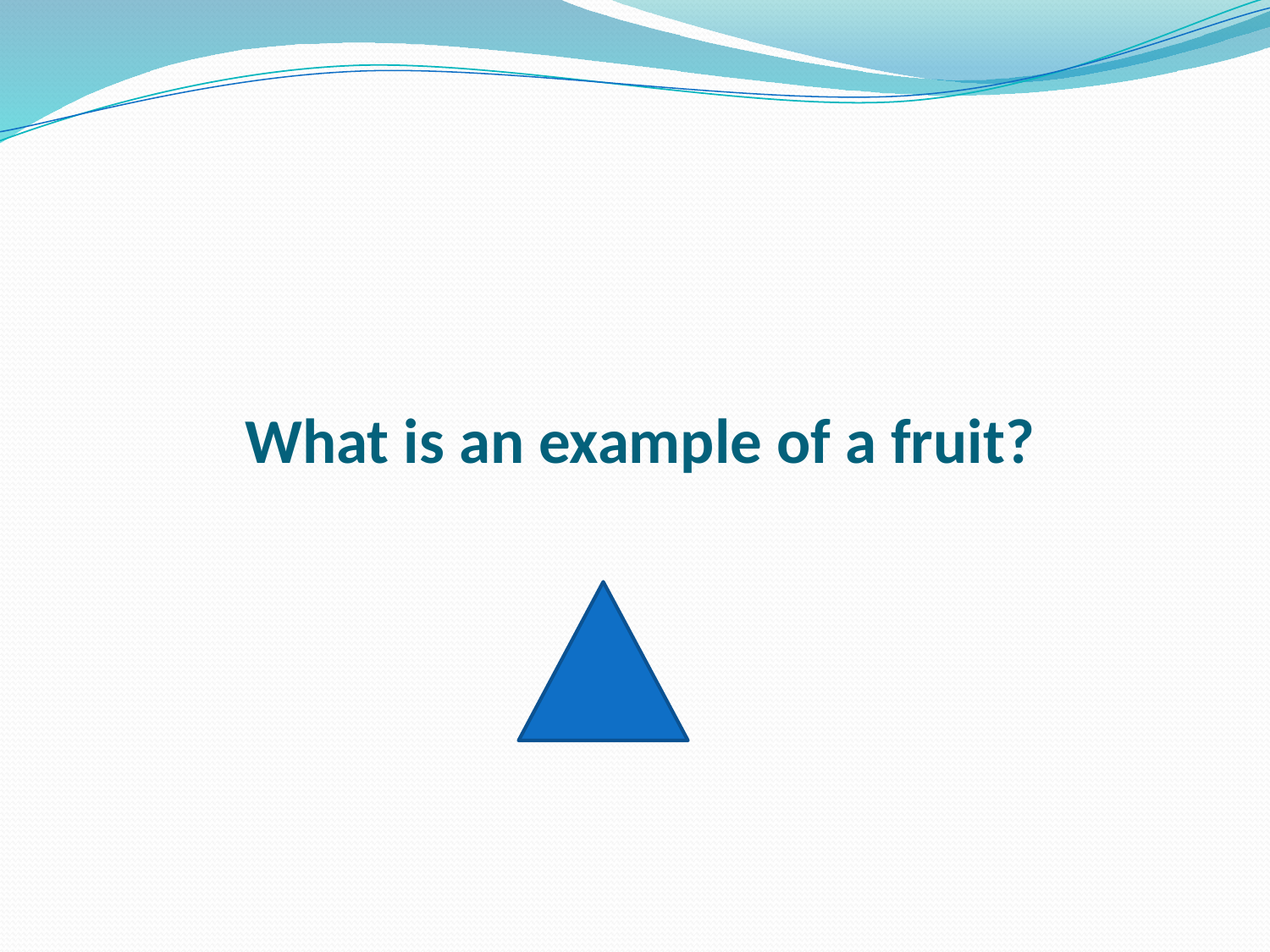

# What is an example of a fruit?